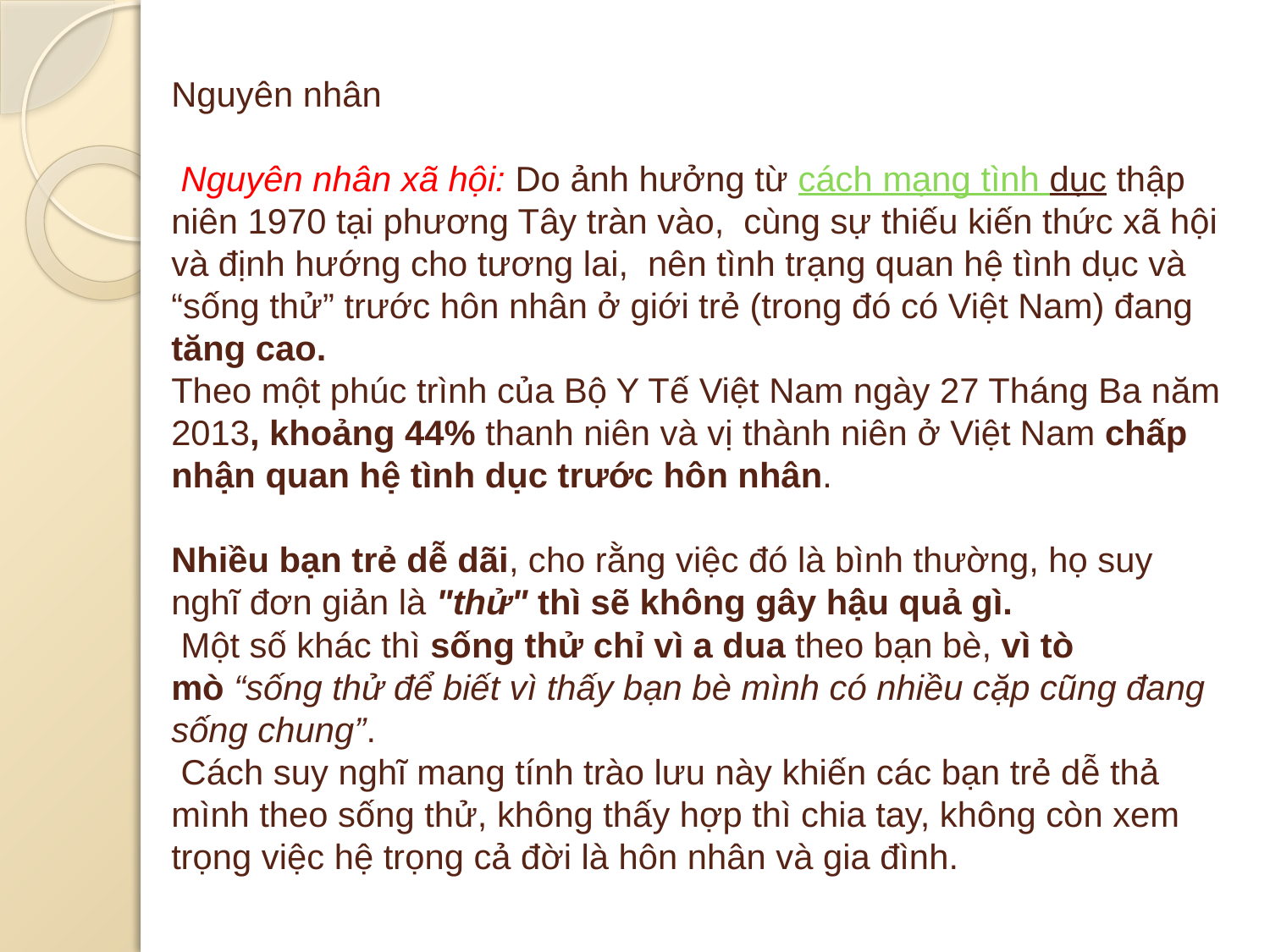

# Nguyên nhân Nguyên nhân xã hội: Do ảnh hưởng từ cách mạng tình dục thập niên 1970 tại phương Tây tràn vào,  cùng sự thiếu kiến thức xã hội và định hướng cho tương lai,  nên tình trạng quan hệ tình dục và “sống thử” trước hôn nhân ở giới trẻ (trong đó có Việt Nam) đang tăng cao. Theo một phúc trình của Bộ Y Tế Việt Nam ngày 27 Tháng Ba năm 2013, khoảng 44% thanh niên và vị thành niên ở Việt Nam chấp nhận quan hệ tình dục trước hôn nhân. Nhiều bạn trẻ dễ dãi, cho rằng việc đó là bình thường, họ suy nghĩ đơn giản là "thử" thì sẽ không gây hậu quả gì. Một số khác thì sống thử chỉ vì a dua theo bạn bè, vì tò mò “sống thử để biết vì thấy bạn bè mình có nhiều cặp cũng đang sống chung”. Cách suy nghĩ mang tính trào lưu này khiến các bạn trẻ dễ thả mình theo sống thử, không thấy hợp thì chia tay, không còn xem trọng việc hệ trọng cả đời là hôn nhân và gia đình.